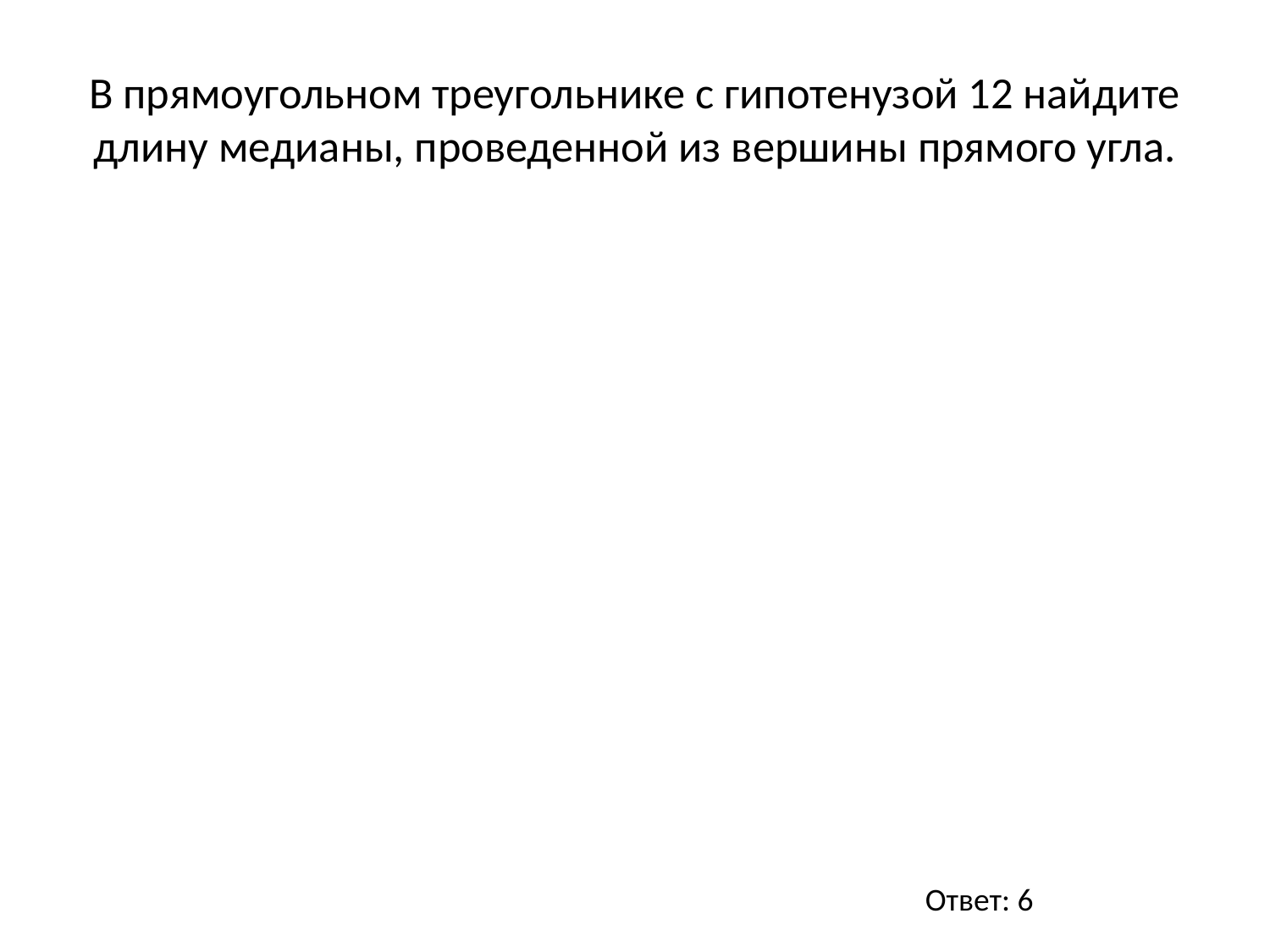

# В прямоугольном треугольнике с гипотенузой 12 найдите длину медианы, проведенной из вершины прямого угла.
Ответ: 6